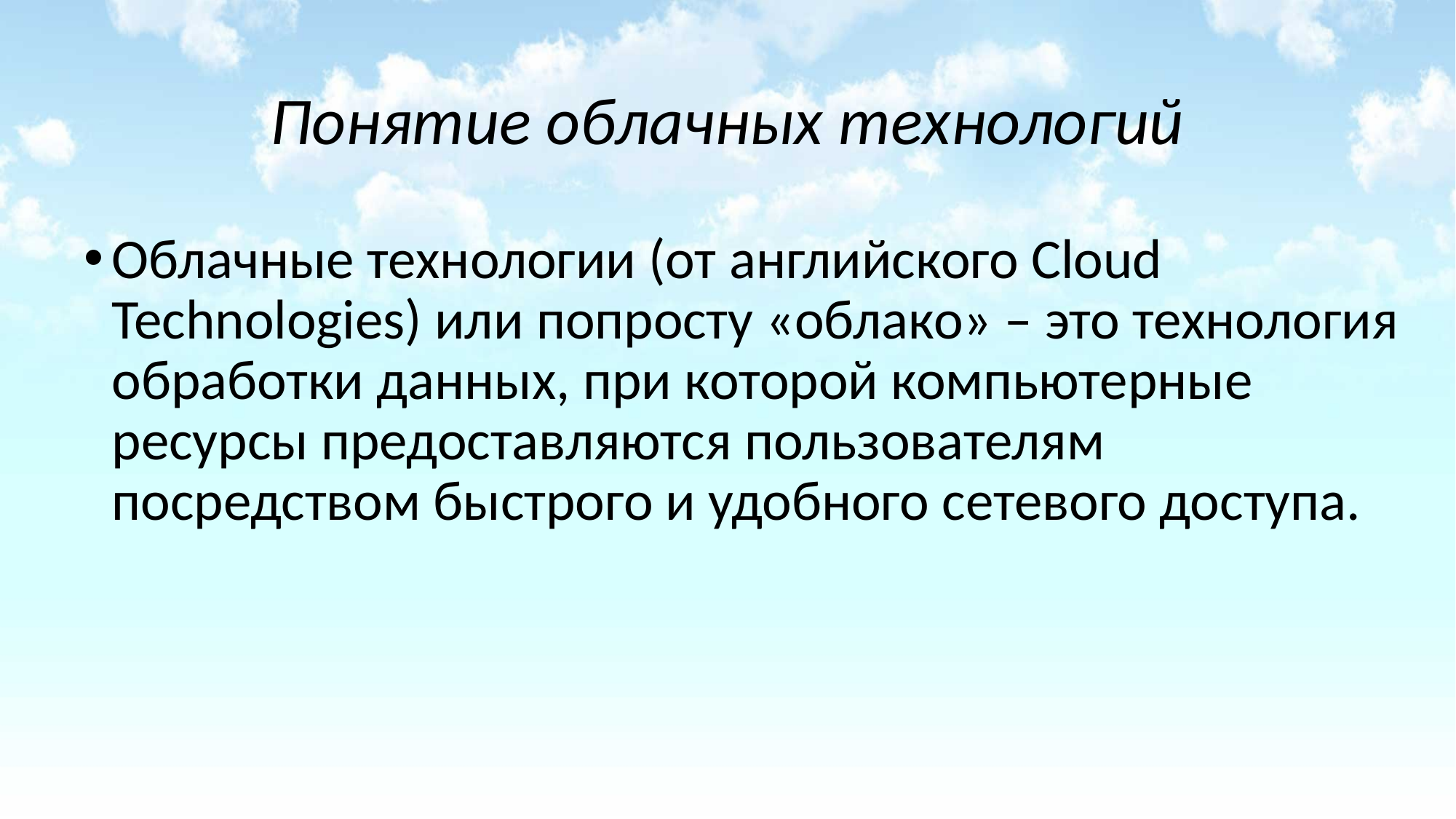

# Понятие облачных технологий

Облачные технологии (от английского Cloud Technologies) или попросту «облако» – это технология обработки данных, при которой компьютерные ресурсы предоставляются пользователям посредством быстрого и удобного сетевого доступа.